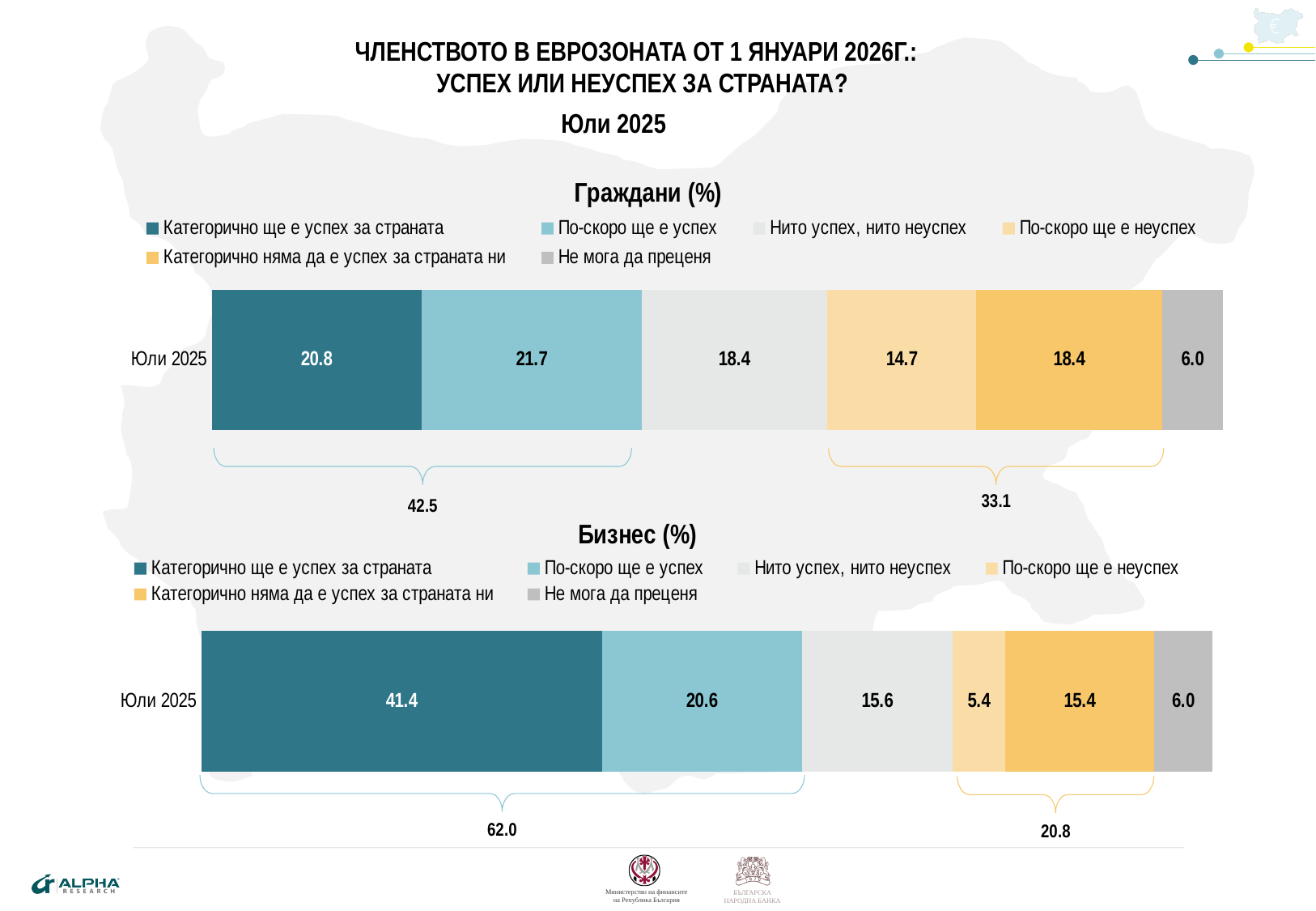

Членството в еврозоната от 1 януари 2026г.:
успех или неуспех за страната?
Юли 2025

### Chart: Граждани (%)

| Category | Категорично ще е успех за страната | По-скоро ще е успех | Нито успех, нито неуспех | По-скоро ще е неуспех | Категорично няма да е успех за страната ни | Не мога да преценя |
|---|---|---|---|---|---|---|
| Юли 2025 | 20.8 | 21.7 | 18.4 | 14.7 | 18.4 | 6.0 |

33.1
42.5

### Chart: Бизнес (%)

| Category | Категорично ще е успех за страната | По-скоро ще е успех | Нито успех, нито неуспех | По-скоро ще е неуспех | Категорично няма да е успех за страната ни | Не мога да преценя |
|---|---|---|---|---|---|---|
| Юли 2025 | 41.4 | 20.6 | 15.6 | 5.4 | 15.4 | 6.0 |
62.0
20.8